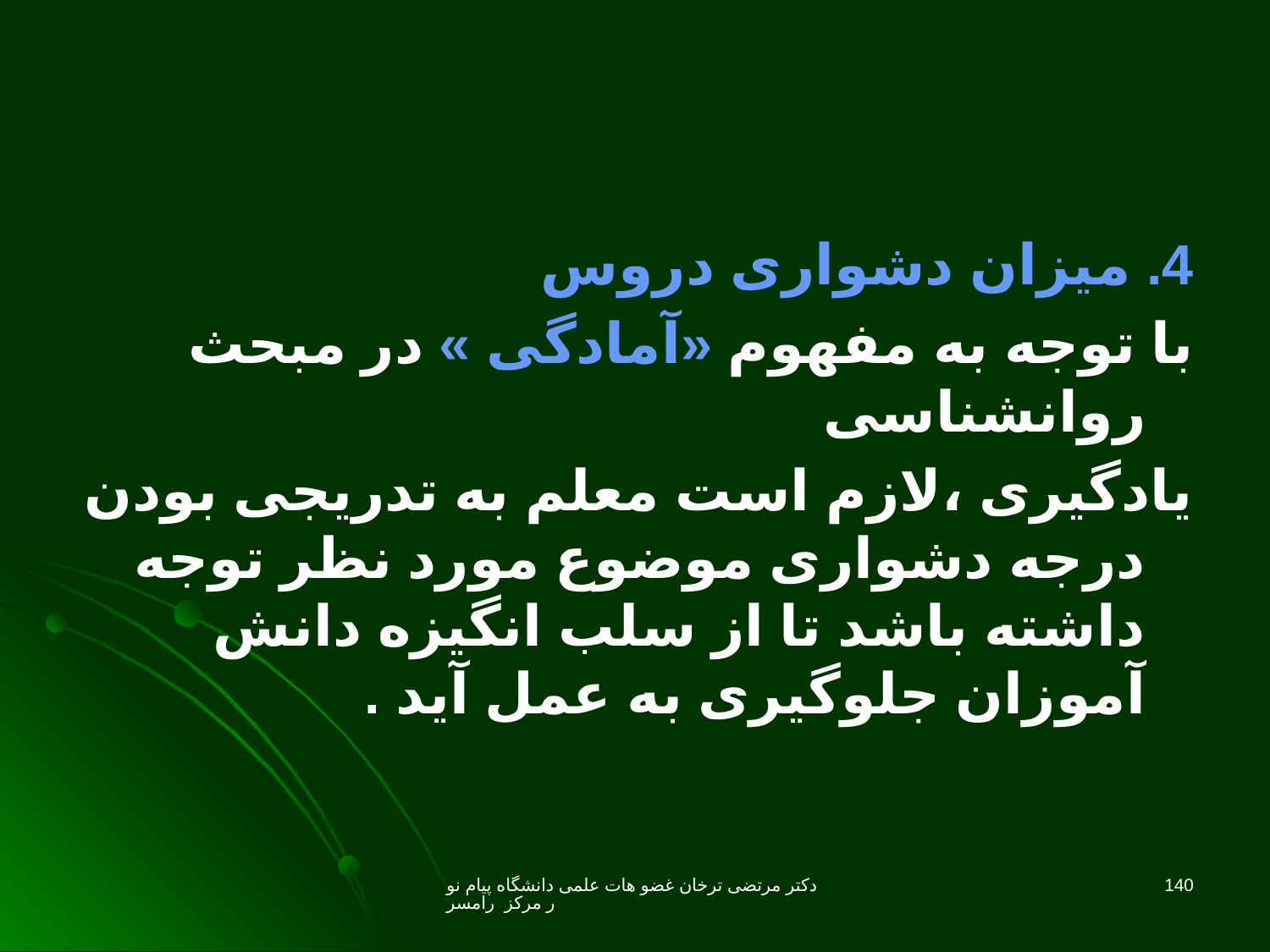

4. میزان دشواری دروس
با توجه به مفهوم «آمادگی » در مبحث روانشناسی
یادگیری ،لازم است معلم به تدریجی بودن درجه دشواری موضوع مورد نظر توجه داشته باشد تا از سلب انگیزه دانش آموزان جلوگیری به عمل آید .
دکتر مرتضی ترخان غضو هات علمی دانشگاه پیام نور مرکز رامسر
140